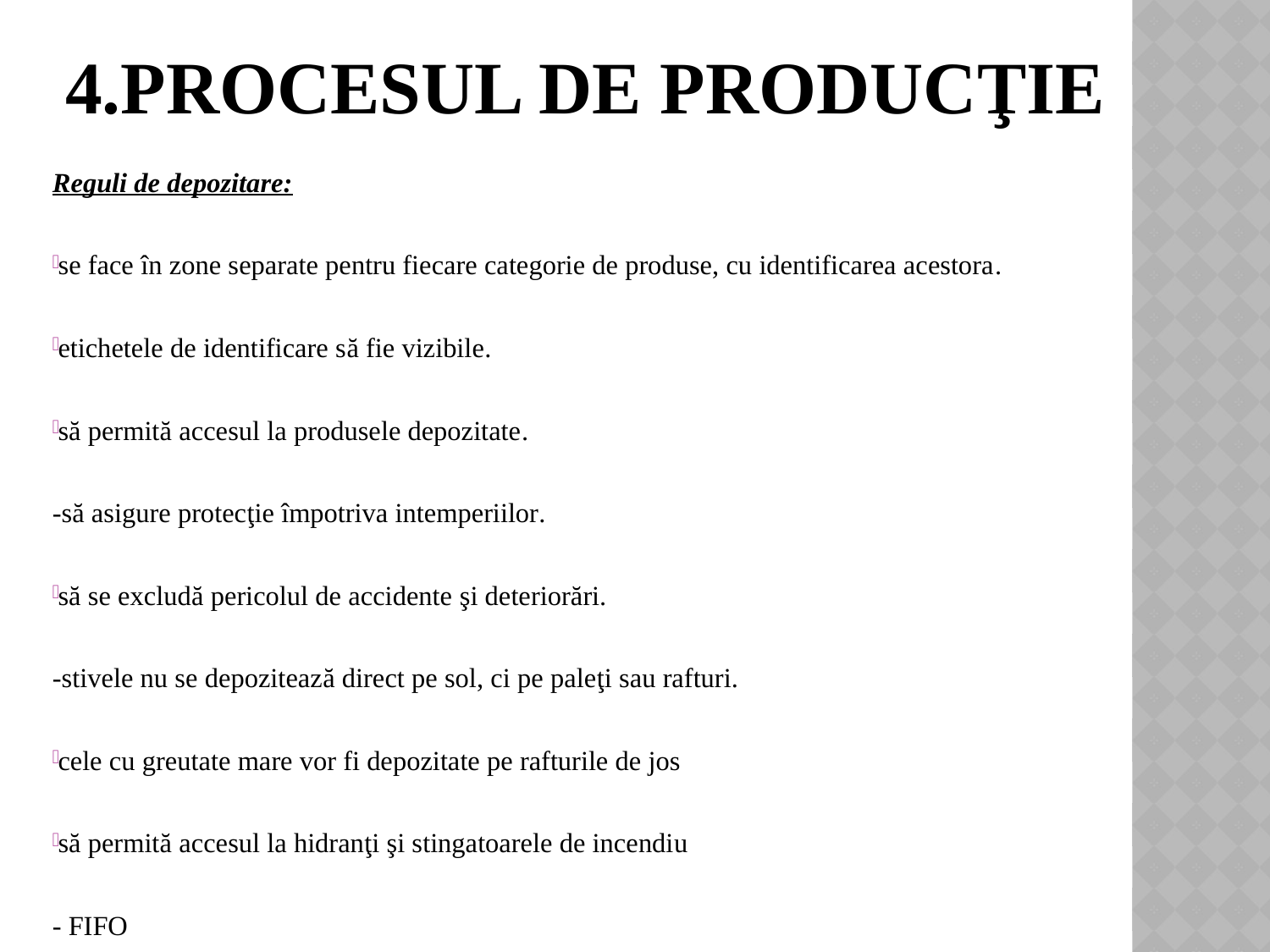

# 4.Procesul de producţie
Reguli de depozitare:

se face în zone separate pentru fiecare categorie de produse, cu identificarea acestora.

etichetele de identificare să fie vizibile.

să permită accesul la produsele depozitate.

-să asigure protecţie împotriva intemperiilor.

să se excludă pericolul de accidente şi deteriorări.

-stivele nu se depozitează direct pe sol, ci pe paleţi sau rafturi.

cele cu greutate mare vor fi depozitate pe rafturile de jos

să permită accesul la hidranţi şi stingatoarele de incendiu

- FIFO